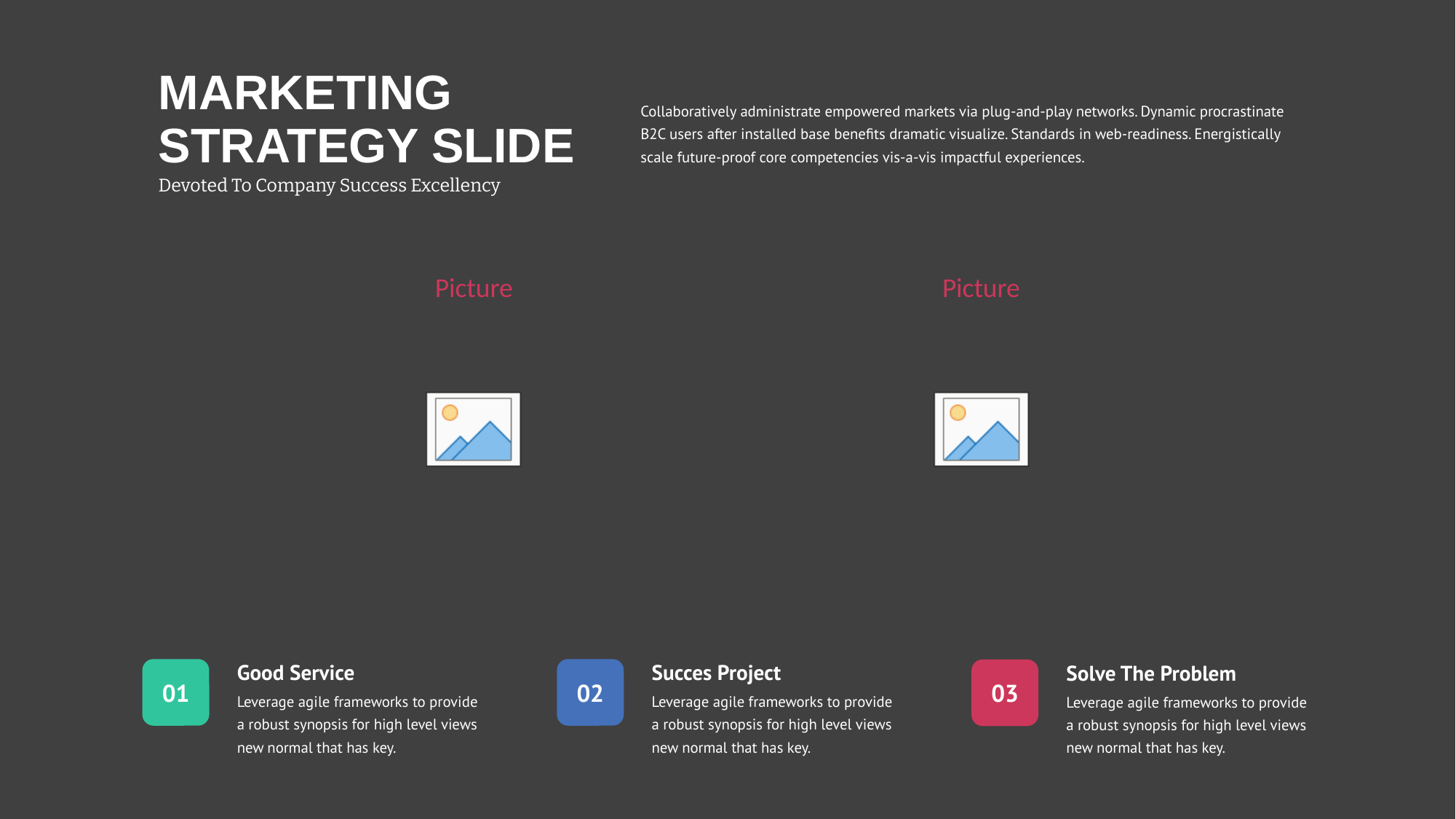

MARKETING
STRATEGY SLIDE
Devoted To Company Success Excellency
Collaboratively administrate empowered markets via plug-and-play networks. Dynamic procrastinate B2C users after installed base benefits dramatic visualize. Standards in web-readiness. Energistically scale future-proof core competencies vis-a-vis impactful experiences.

Good Service

Succes Project

Solve The Problem
01
02
03
Leverage agile frameworks to provide a robust synopsis for high level views new normal that has key.
Leverage agile frameworks to provide a robust synopsis for high level views new normal that has key.
Leverage agile frameworks to provide a robust synopsis for high level views new normal that has key.